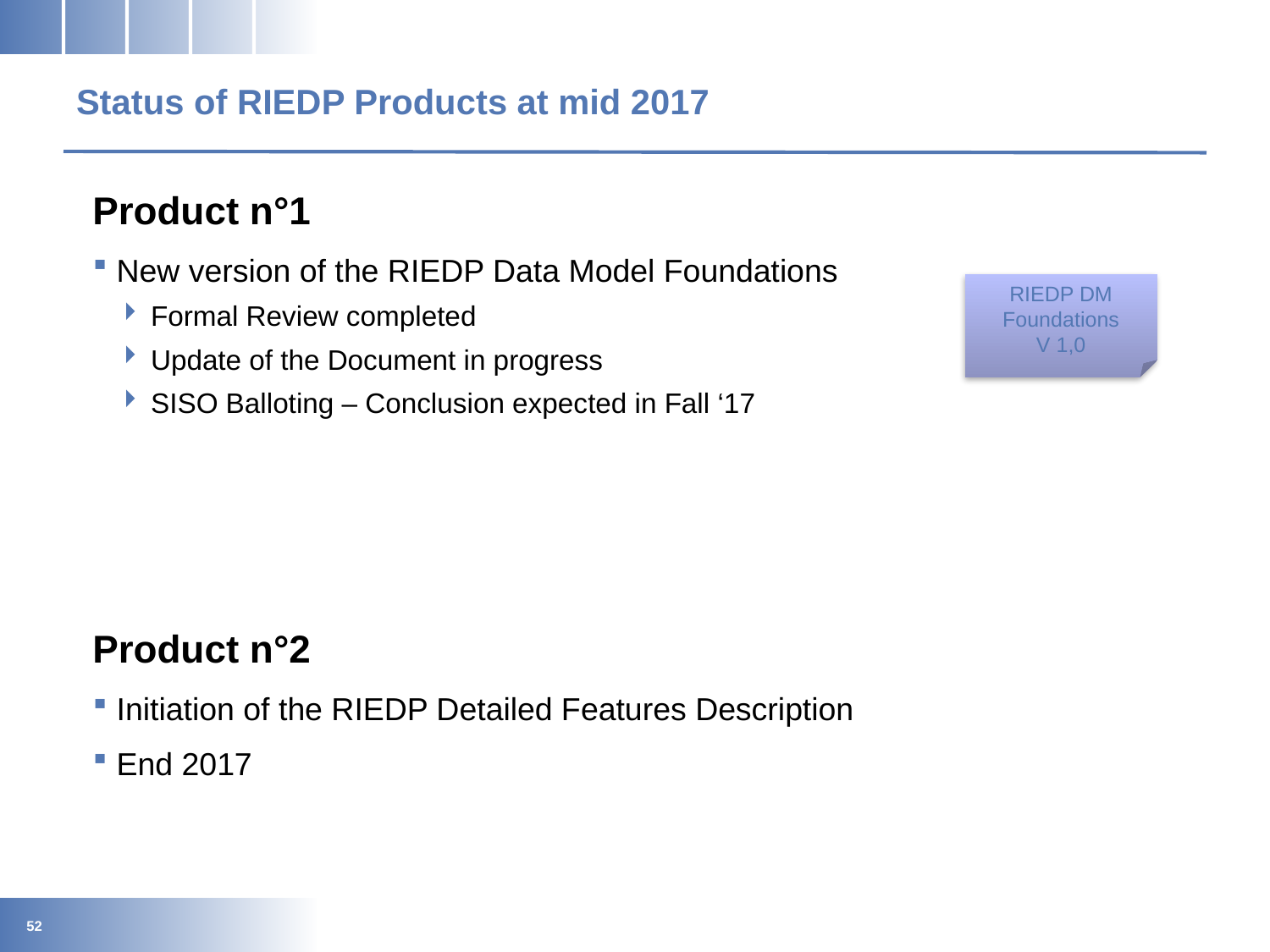

# Status of RIEDP Products at mid 2017
Product n°1
New version of the RIEDP Data Model Foundations
Formal Review completed
Update of the Document in progress
SISO Balloting – Conclusion expected in Fall ‘17

Product n°2
Initiation of the RIEDP Detailed Features Description
End 2017
RIEDP DM Foundations
V 1,0
52